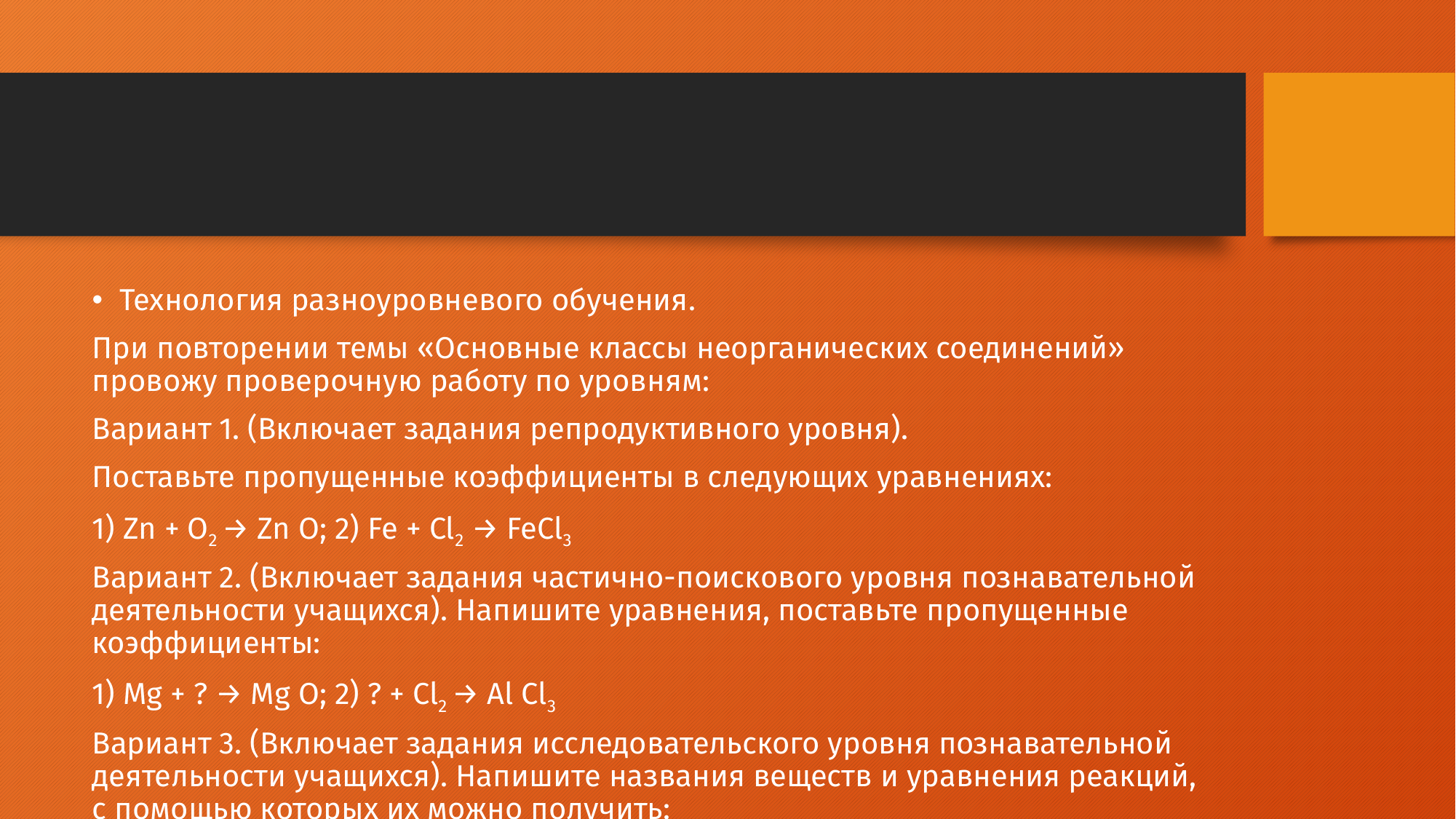

#
Технология разноуровневого обучения.
При повторении темы «Основные классы неорганических соединений» провожу проверочную работу по уровням:
Вариант 1. (Включает задания репродуктивного уровня).
Поставьте пропущенные коэффициенты в следующих уравнениях:
1) Zn + O2 → Zn O; 2) Fe + Cl2 → FeCl3
Вариант 2. (Включает задания частично-поискового уровня познавательной деятельности учащихся). Напишите уравнения, поставьте пропущенные коэффициенты:
1) Mg + ? → Mg O; 2) ? + Cl2 → Al Cl3
Вариант 3. (Включает задания исследовательского уровня познавательной деятельности учащихся). Напишите названия веществ и уравнения реакций, с помощью которых их можно получить:
1) FeCl2 ; 2) ZnCl2 ; 3) P2 O5